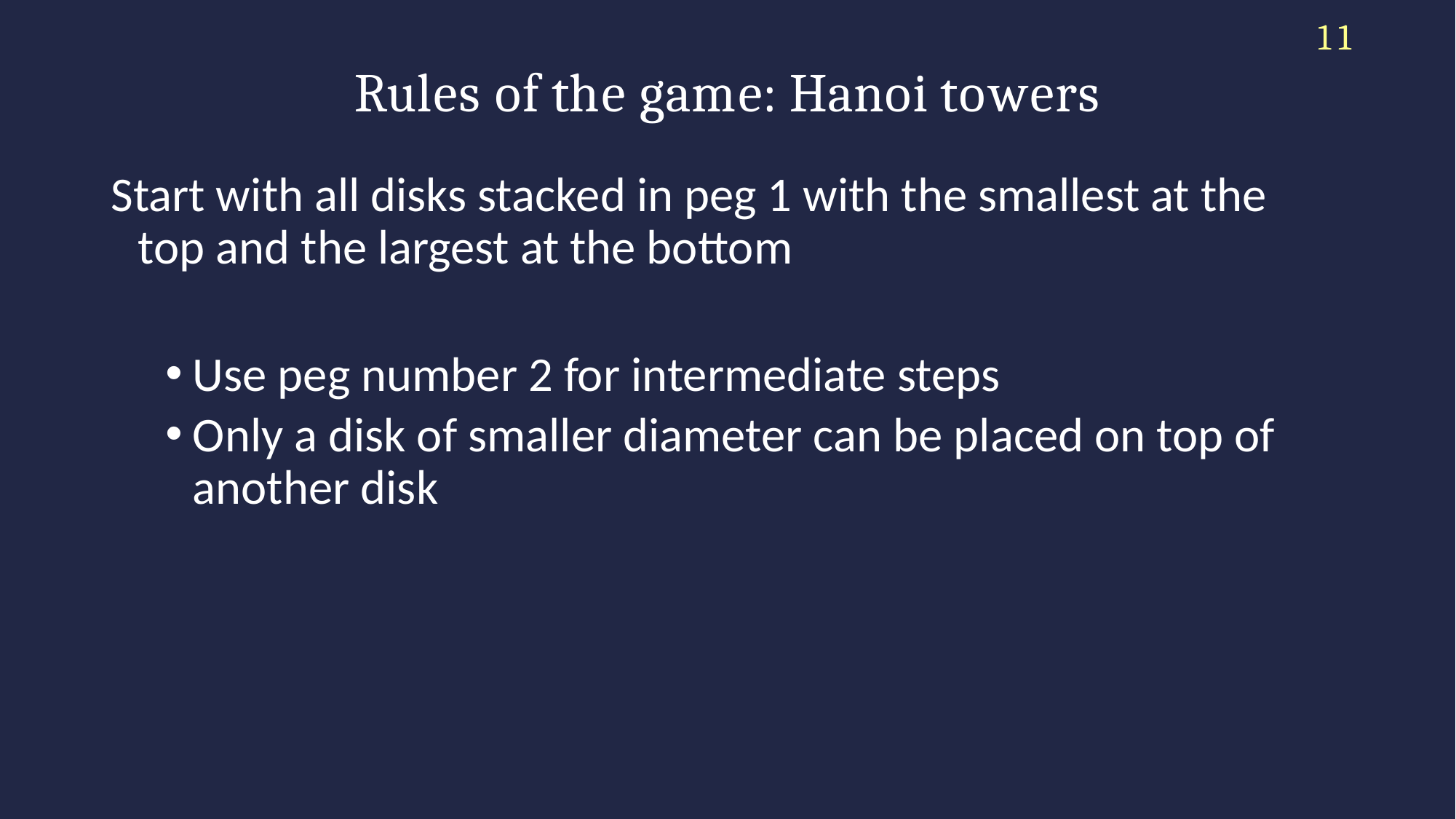

11
# Rules of the game: Hanoi towers
Start with all disks stacked in peg 1 with the smallest at the top and the largest at the bottom

Use peg number 2 for intermediate steps
Only a disk of smaller diameter can be placed on top of another disk